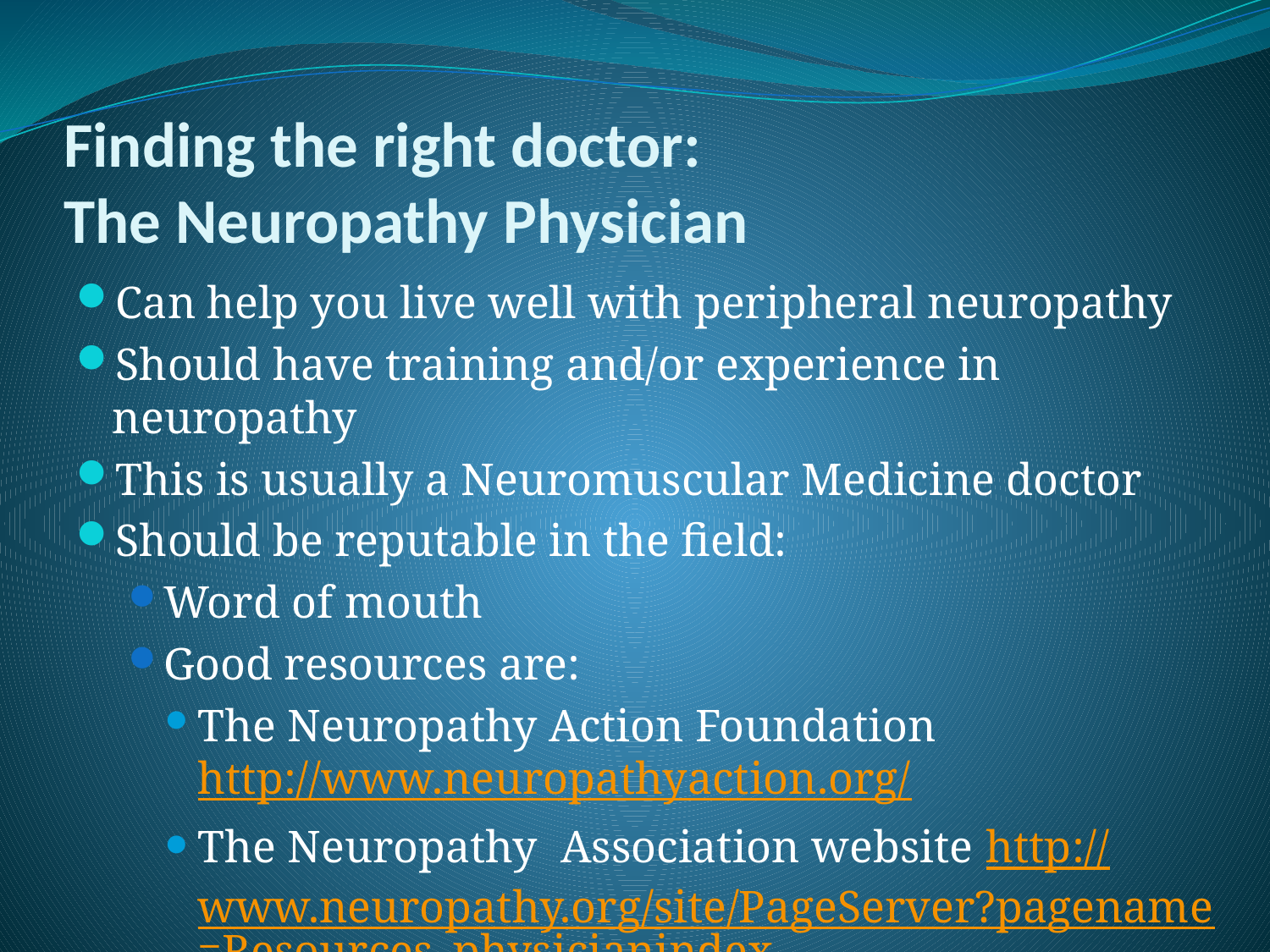

# Finding the right doctor: The Neuropathy Physician
Can help you live well with peripheral neuropathy
Should have training and/or experience in neuropathy
This is usually a Neuromuscular Medicine doctor
Should be reputable in the field:
Word of mouth
Good resources are:
The Neuropathy Action Foundation http://www.neuropathyaction.org/
The Neuropathy  Association website http://www.neuropathy.org/site/PageServer?pagename=Resources_physicianindex